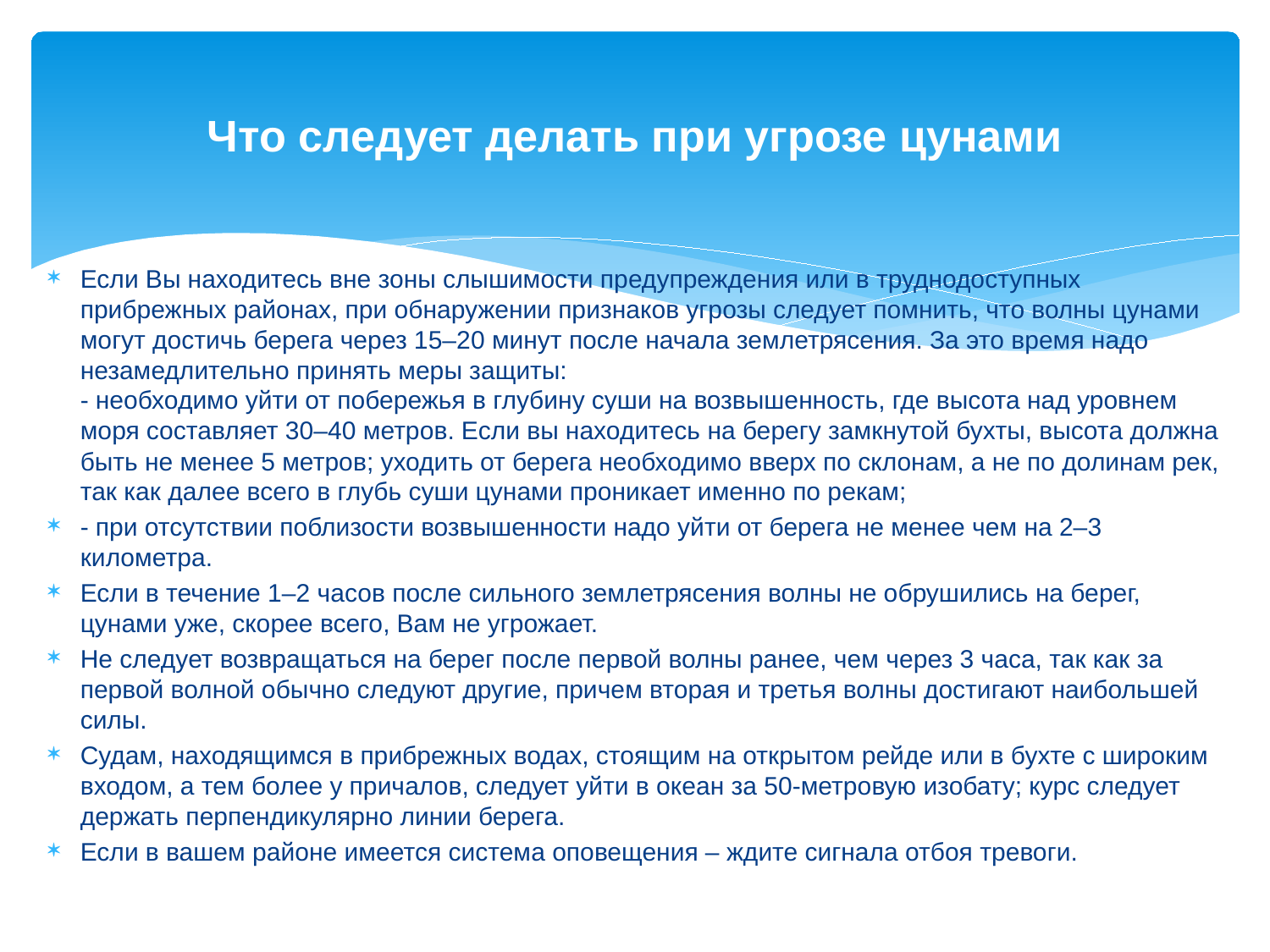

# Что следует делать при угрозе цунами
Если Вы находитесь вне зоны слышимости предупреждения или в труднодоступных прибрежных районах, при обнаружении признаков угрозы следует помнить, что волны цунами могут достичь берега через 15–20 минут после начала землетрясения. За это время надо незамедлительно принять меры защиты:
- необходимо уйти от побережья в глубину суши на возвышенность, где высота над уровнем моря составляет 30–40 метров. Если вы находитесь на берегу замкнутой бухты, высота должна быть не менее 5 метров; уходить от берега необходимо вверх по склонам, а не по долинам рек, так как далее всего в глубь суши цунами проникает именно по рекам;
- при отсутствии поблизости возвышенности надо уйти от берега не менее чем на 2–3 километра.
Если в течение 1–2 часов после сильного землетрясения волны не обрушились на берег, цунами уже, скорее всего, Вам не угрожает.
Не следует возвращаться на берег после первой волны ранее, чем через 3 часа, так как за первой волной обычно следуют другие, причем вторая и третья волны достигают наибольшей силы.
Судам, находящимся в прибрежных водах, стоящим на открытом рейде или в бухте с широким входом, а тем более у причалов, следует уйти в океан за 50-метровую изобату; курс следует держать перпендикулярно линии берега.
Если в вашем районе имеется система оповещения – ждите сигнала отбоя тревоги.